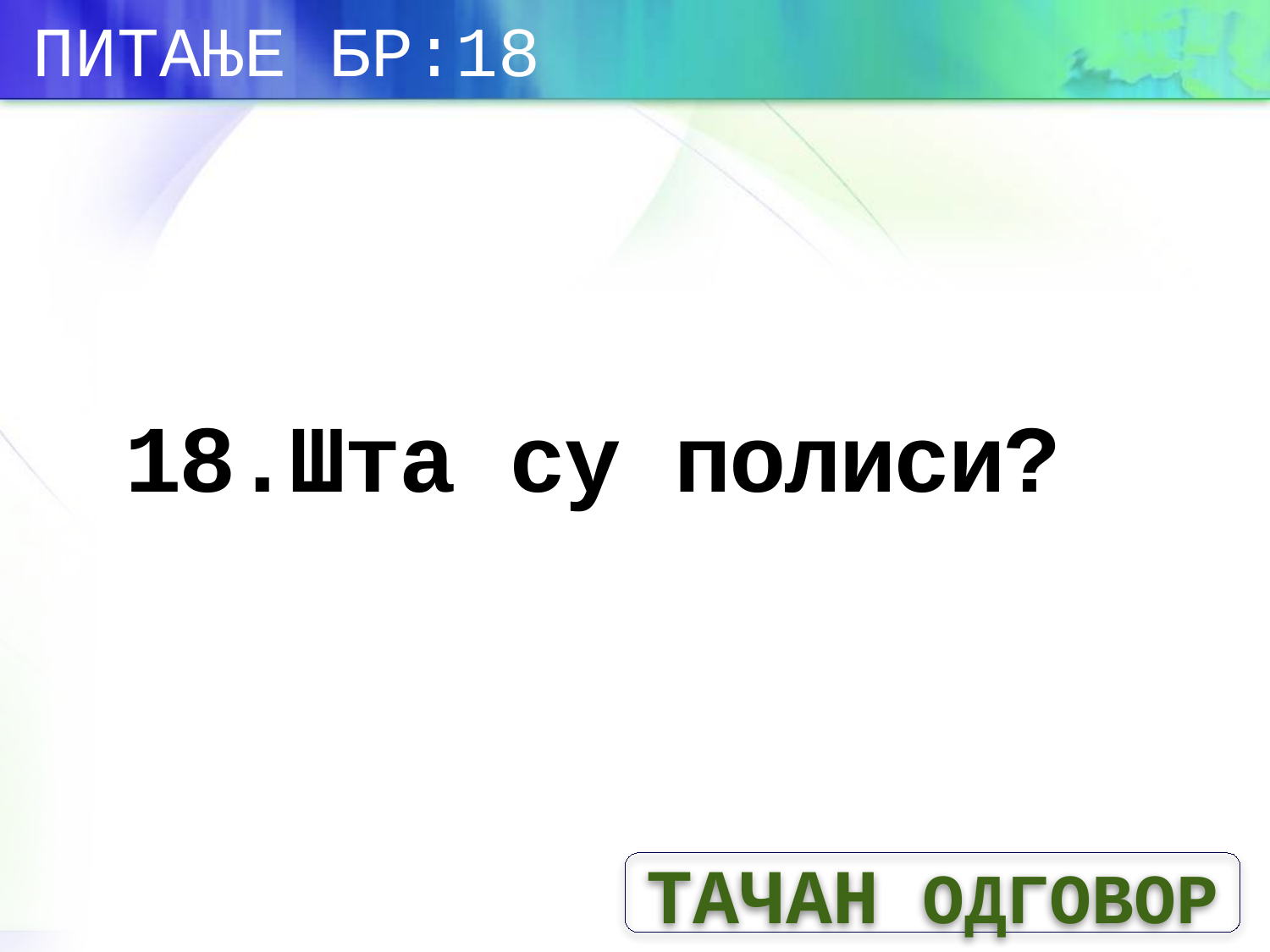

ПИТАЊЕ БР:18
# 18.Шта су полиси?
ТАЧАН ОДГОВОР